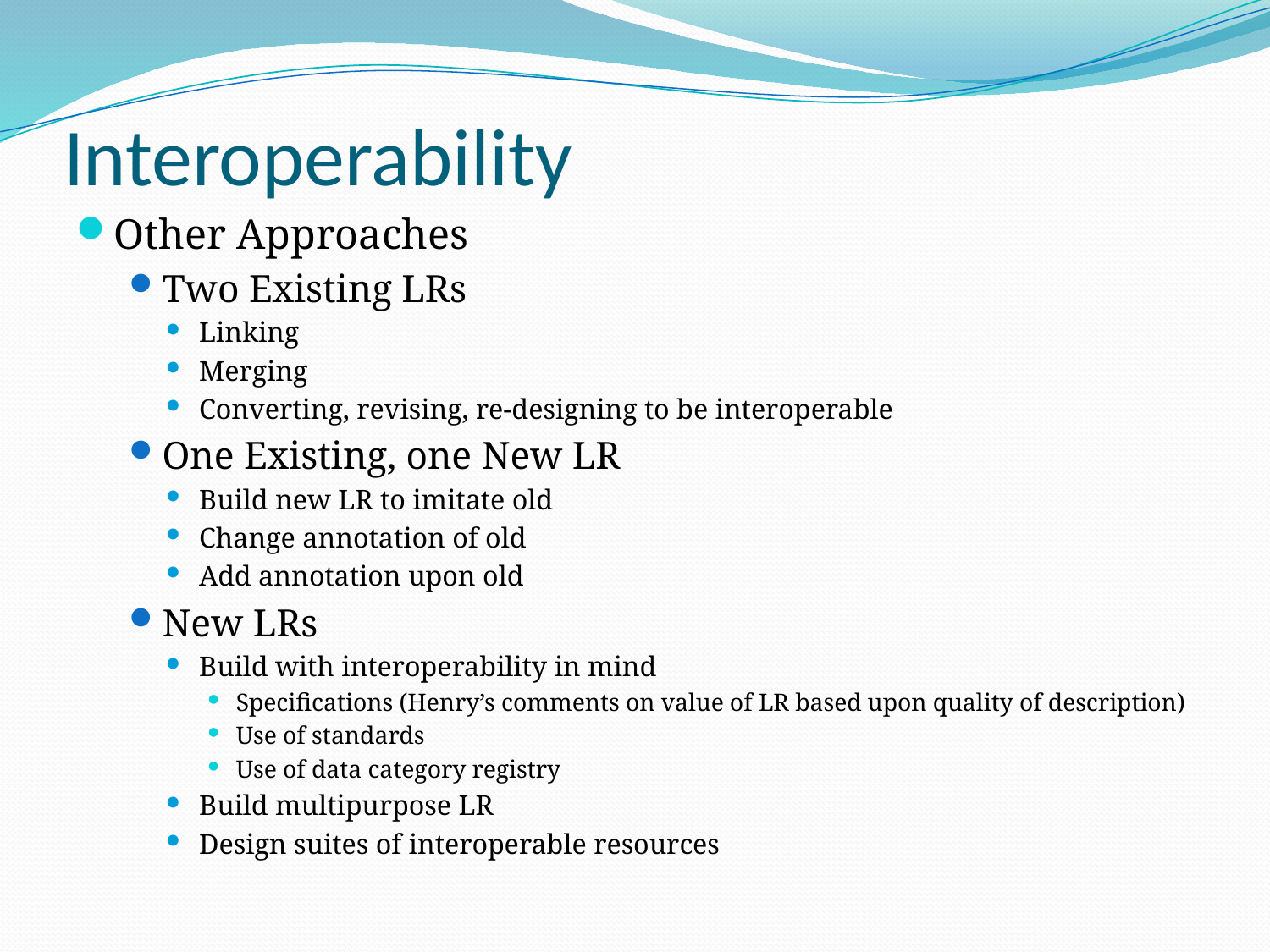

# Interoperability
Other Approaches
Two Existing LRs
Linking
Merging
Converting, revising, re-designing to be interoperable
One Existing, one New LR
Build new LR to imitate old
Change annotation of old
Add annotation upon old
New LRs
Build with interoperability in mind
Specifications (Henry’s comments on value of LR based upon quality of description)
Use of standards
Use of data category registry
Build multipurpose LR
Design suites of interoperable resources